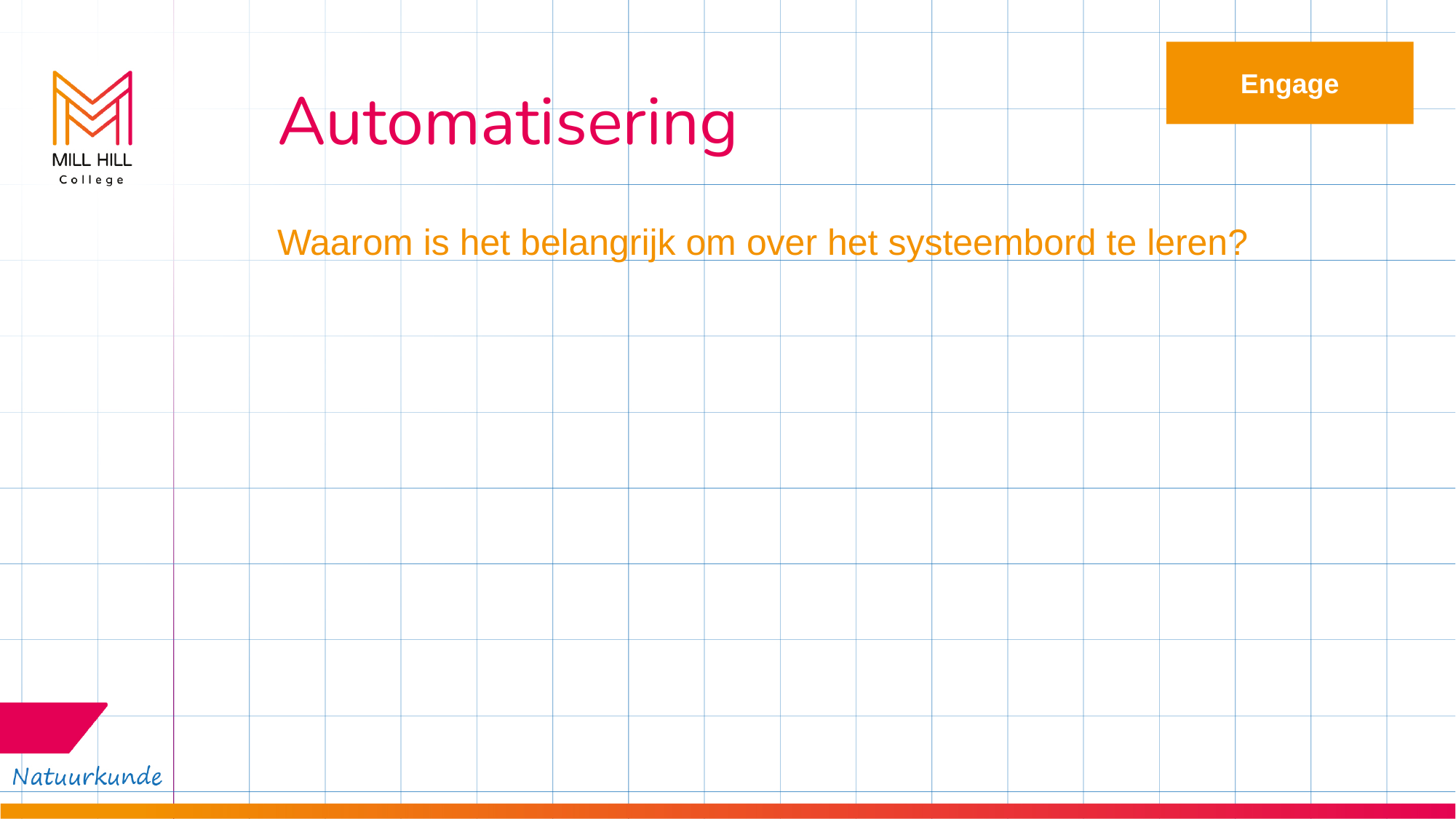

Engage
# Automatisering
Waarom is het belangrijk om over het systeembord te leren?